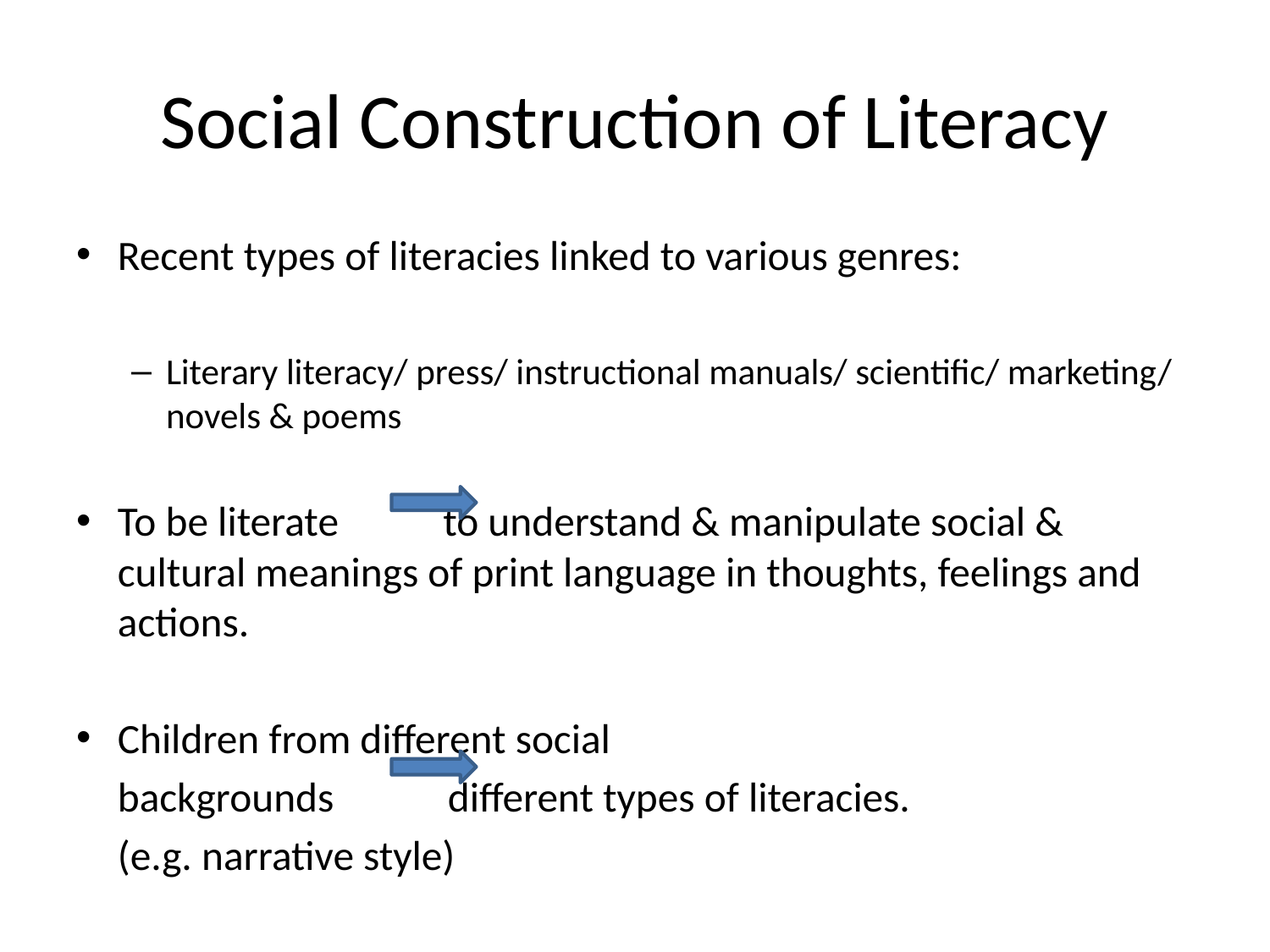

# Social Construction of Literacy
Recent types of literacies linked to various genres:

Literary literacy/ press/ instructional manuals/ scientific/ marketing/ novels & poems

To be literate           to understand & manipulate social & cultural meanings of print language in thoughts, feelings and actions.

Children from different social
	backgrounds            different types of literacies.
	(e.g. narrative style)